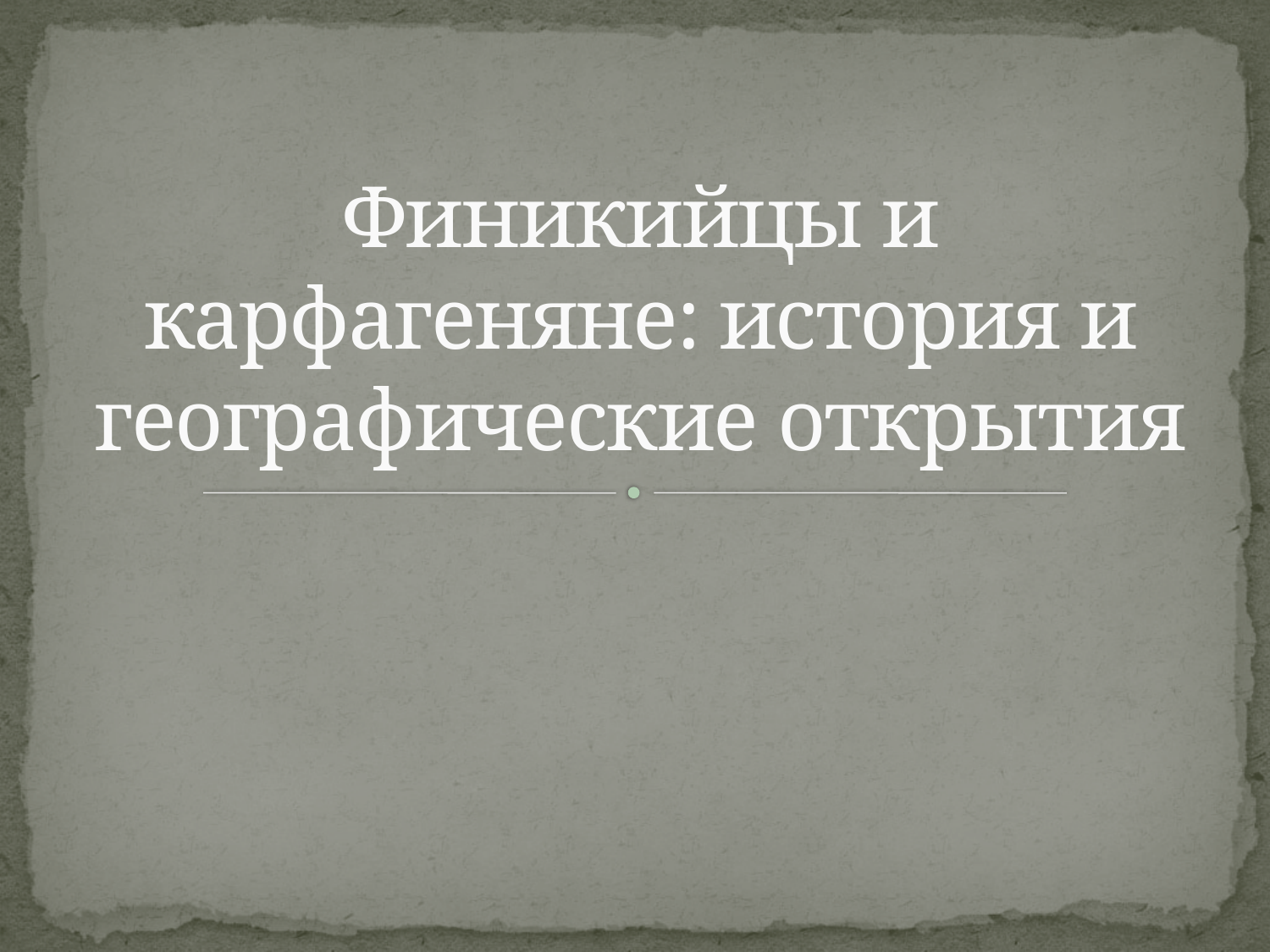

# Финикийцы и карфагеняне: история и географические открытия